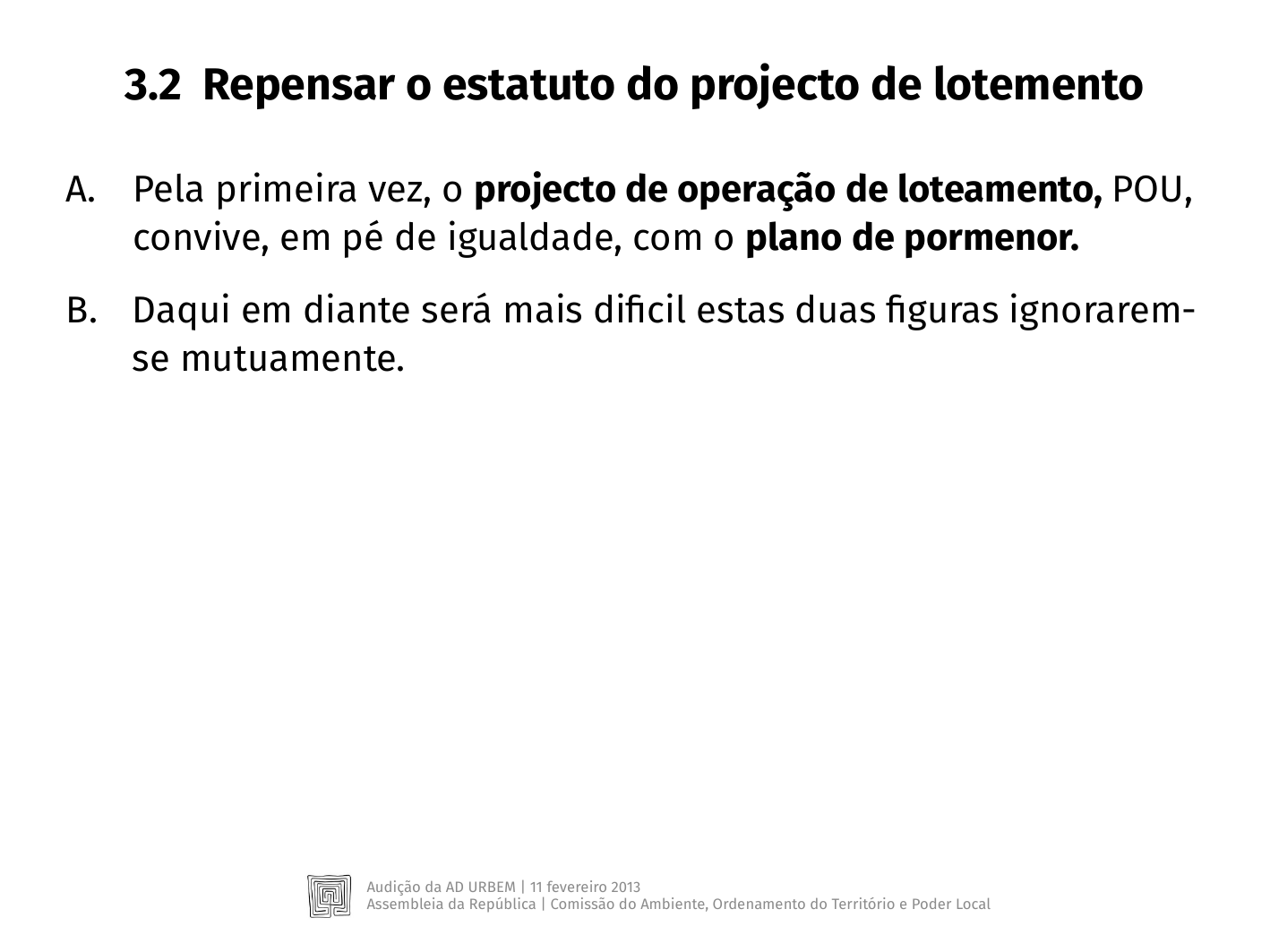

# 3.2  Repensar o estatuto do projecto de lotemento
Pela primeira vez, o projecto de operação de loteamento, POU, convive, em pé de igualdade, com o plano de pormenor.
Daqui em diante será mais dificil estas duas figuras ignorarem-se mutuamente.
Audição da Ad Urbem | 11 fevereiro 2013
Assembleia da República | Comissão do Ambiente, Ordenamento do Território e Poder Local